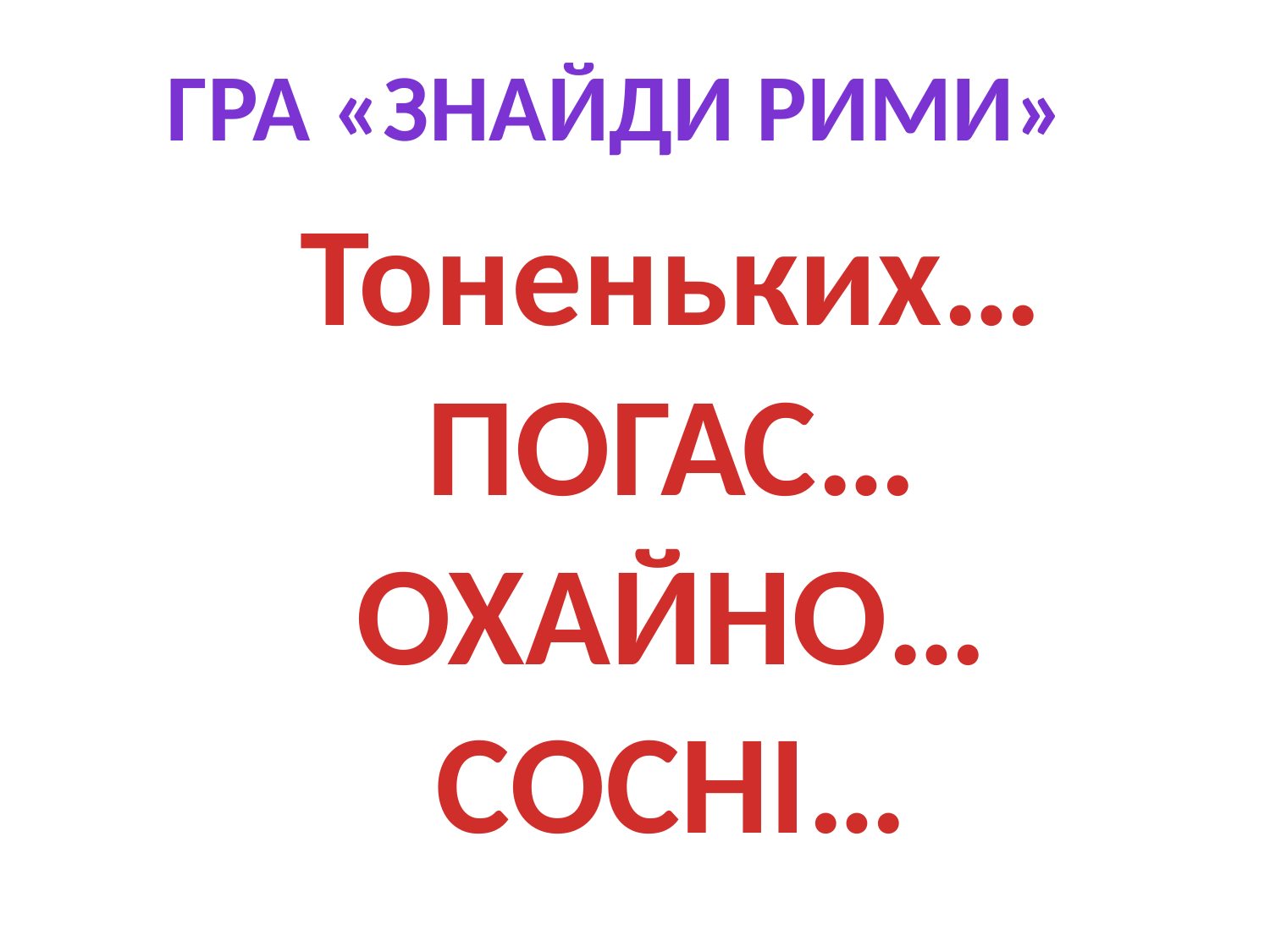

Гра «Знайди рими»
Тоненьких…
ПОГАС…
ОХАЙНО…
СОСНІ…